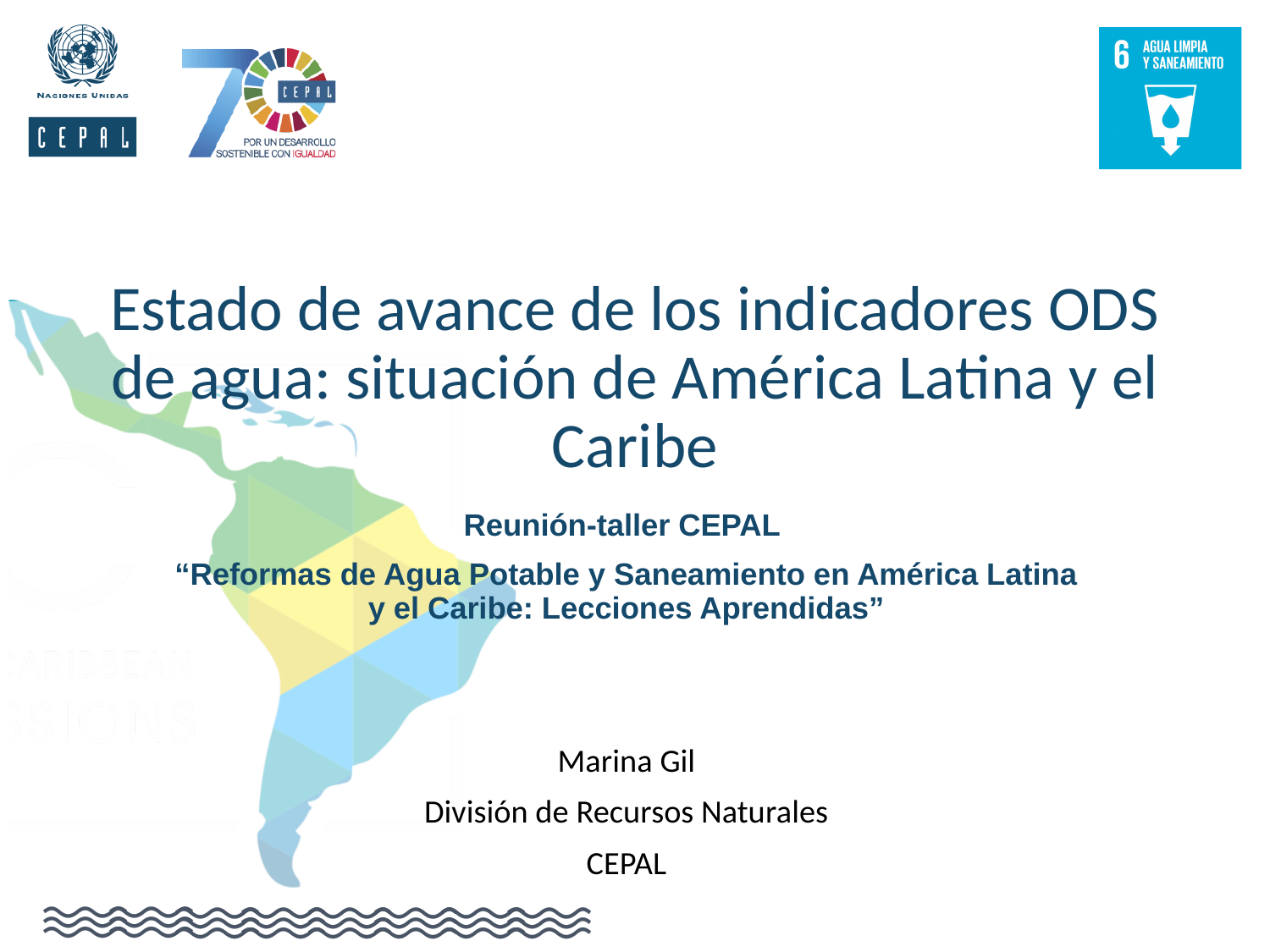

# Estado de avance de los indicadores ODS de agua: situación de América Latina y el Caribe
Reunión-taller CEPAL
“Reformas de Agua Potable y Saneamiento en América Latina y el Caribe: Lecciones Aprendidas”

Marina Gil
División de Recursos Naturales
CEPAL